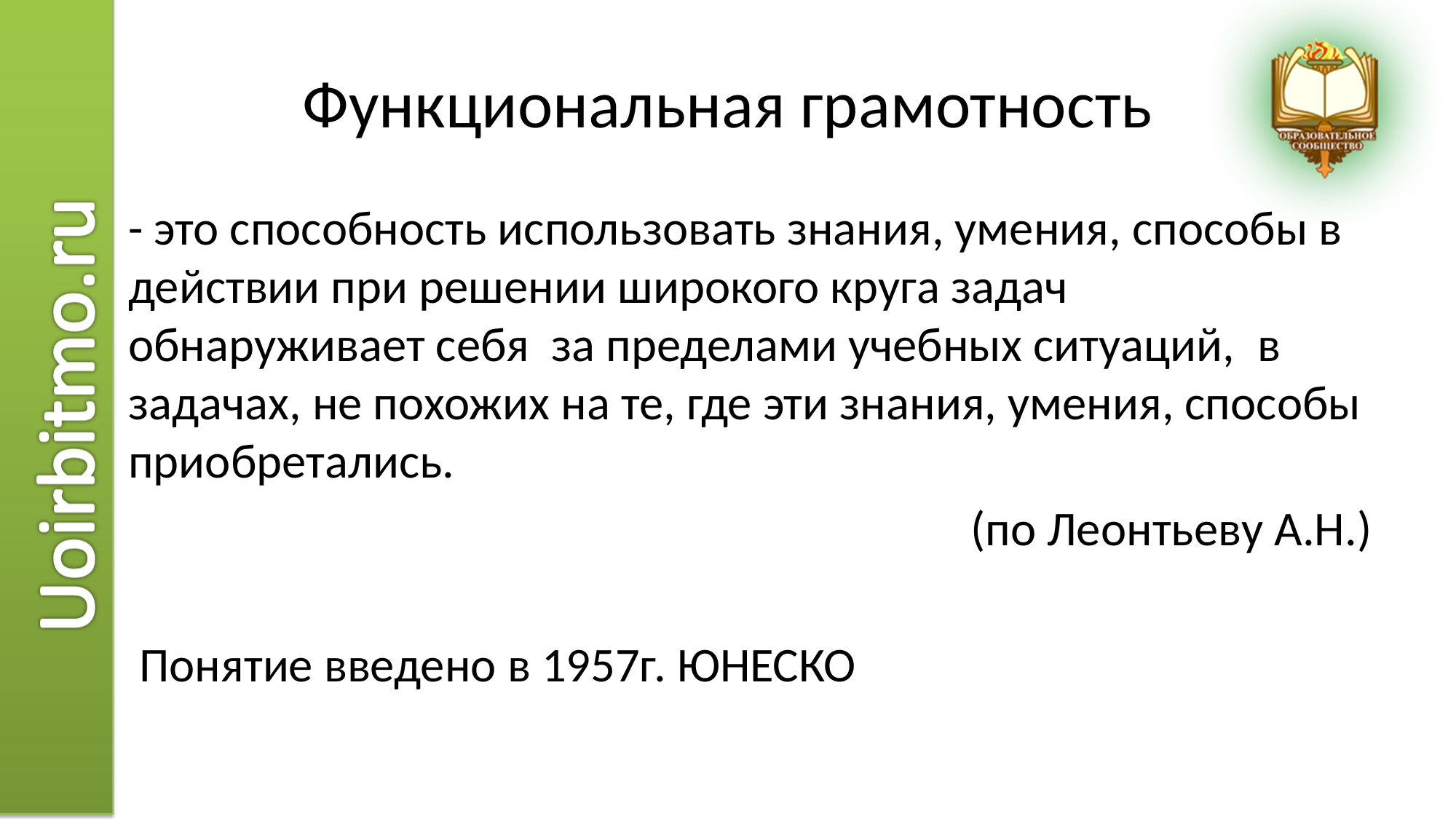

# Функциональная грамотность
- это способность использовать знания, умения, способы в действии при решении широкого круга задач обнаруживает себя  за пределами учебных ситуаций,  в задачах, не похожих на те, где эти знания, умения, способы приобретались.
(по Леонтьеву А.Н.)

 Понятие введено в 1957г. ЮНЕСКО